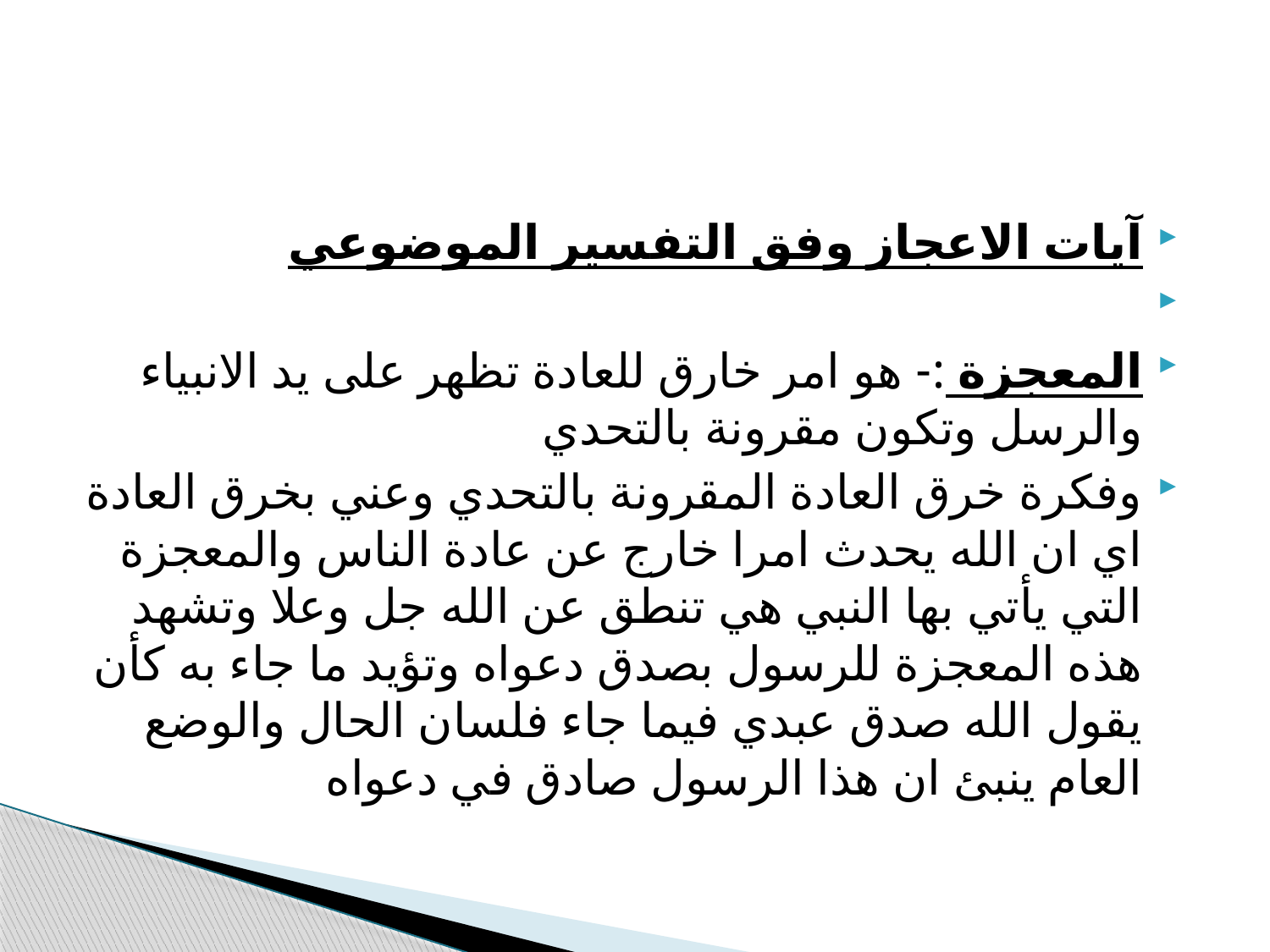

آيات الاعجاز وفق التفسير الموضوعي

المعجزة :- هو امر خارق للعادة تظهر على يد الانبياء والرسل وتكون مقرونة بالتحدي
وفكرة خرق العادة المقرونة بالتحدي وعني بخرق العادة اي ان الله يحدث امرا خارج عن عادة الناس والمعجزة التي يأتي بها النبي هي تنطق عن الله جل وعلا وتشهد هذه المعجزة للرسول بصدق دعواه وتؤيد ما جاء به كأن يقول الله صدق عبدي فيما جاء فلسان الحال والوضع العام ينبئ ان هذا الرسول صادق في دعواه